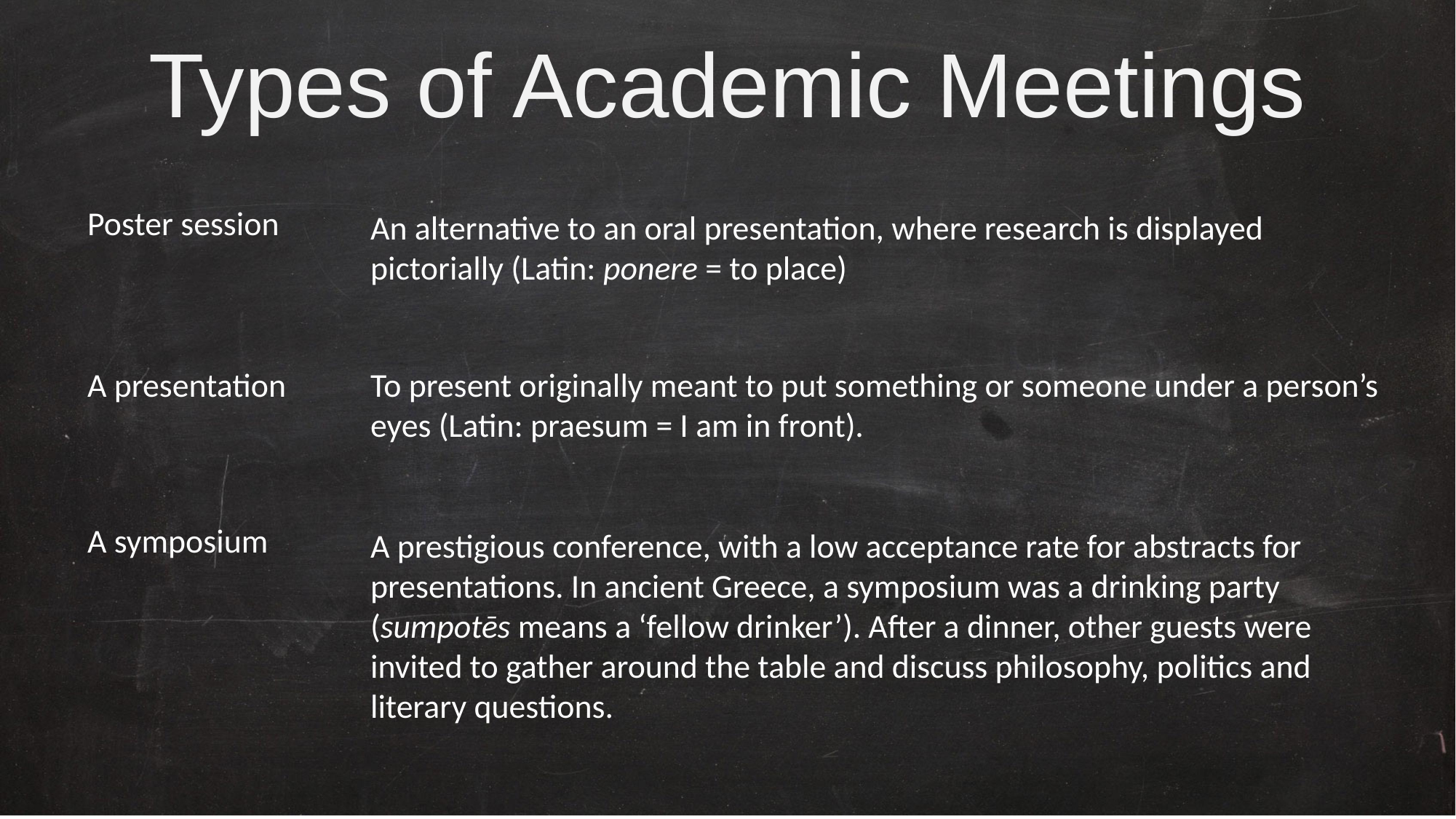

# Types of Academic Meetings
Poster session
An alternative to an oral presentation, where research is displayed pictorially (Latin: ponere = to place)
A presentation
To present originally meant to put something or someone under a person’s eyes (Latin: praesum = I am in front).
A symposium
A prestigious conference, with a low acceptance rate for abstracts for presentations. In ancient Greece, a symposium was a drinking party (sumpotēs means a ‘fellow drinker’). After a dinner, other guests were invited to gather around the table and discuss philosophy, politics and literary questions.